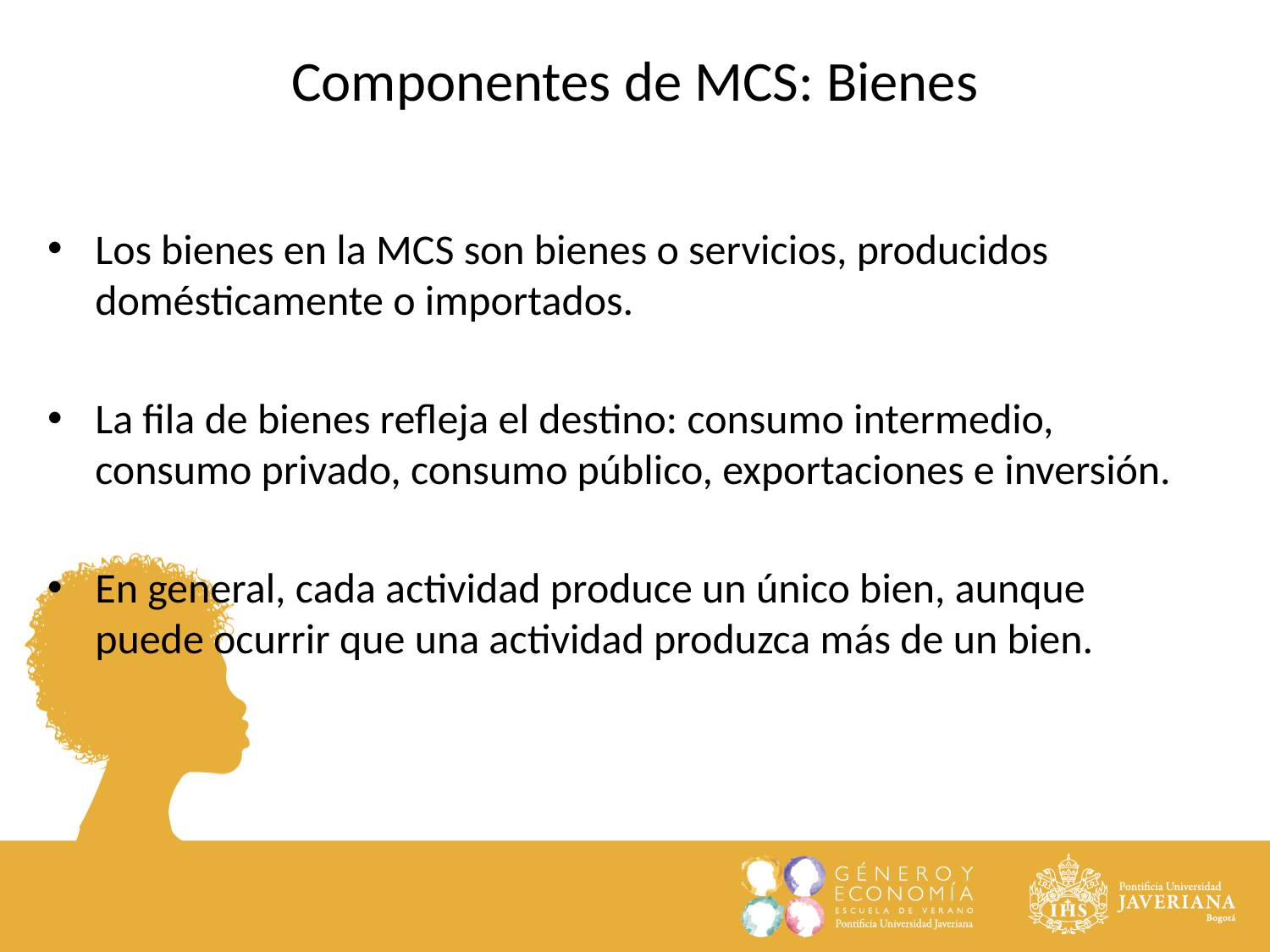

Componentes de MCS: Bienes
Los bienes en la MCS son bienes o servicios, producidos domésticamente o importados.

La fila de bienes refleja el destino: consumo intermedio, consumo privado, consumo público, exportaciones e inversión.

En general, cada actividad produce un único bien, aunque puede ocurrir que una actividad produzca más de un bien.